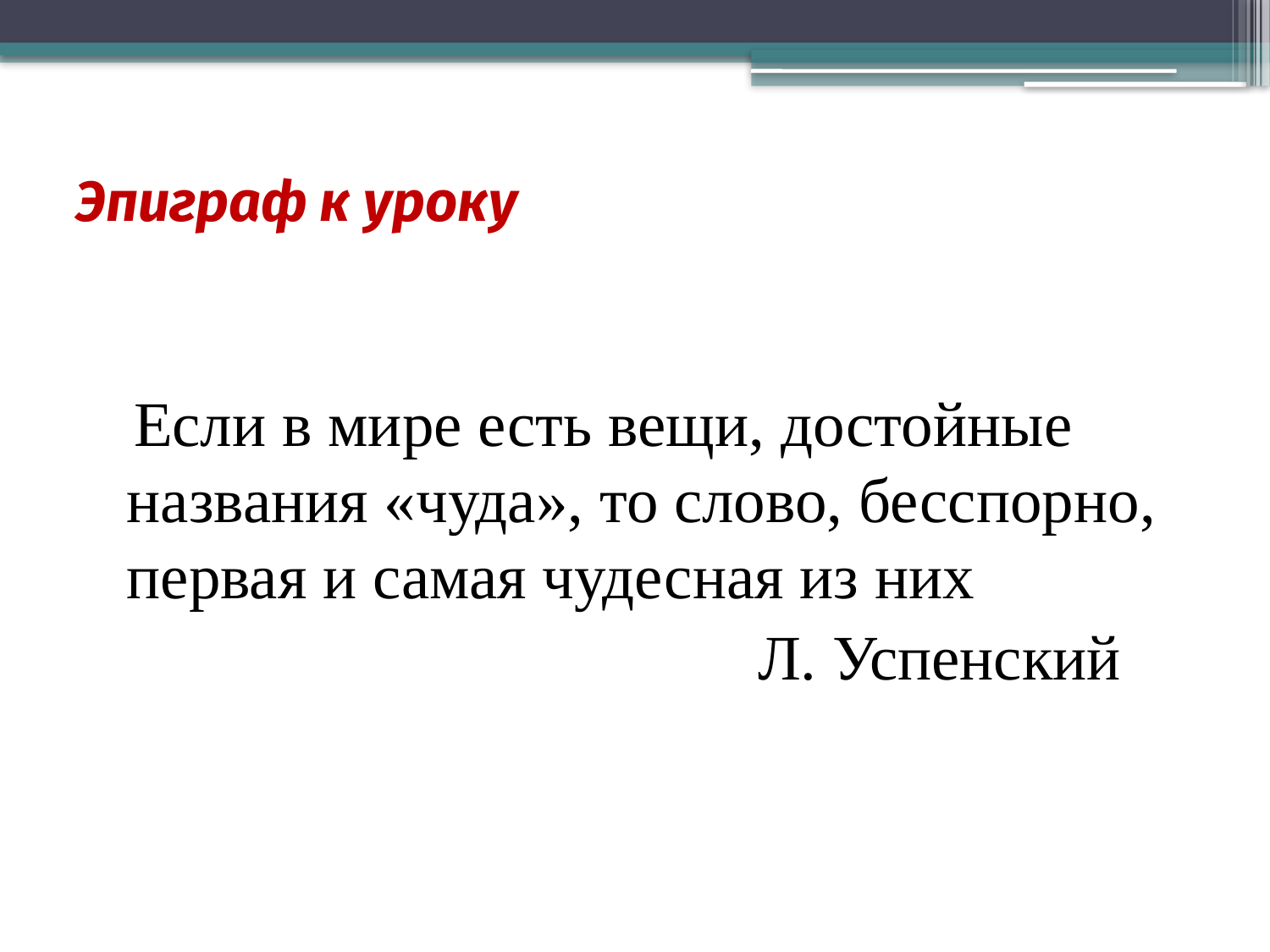

# Эпиграф к уроку

   Если в мире есть вещи, достойные названия «чуда», то слово, бесспорно, первая и самая чудесная из них
                                          Л. Успенский